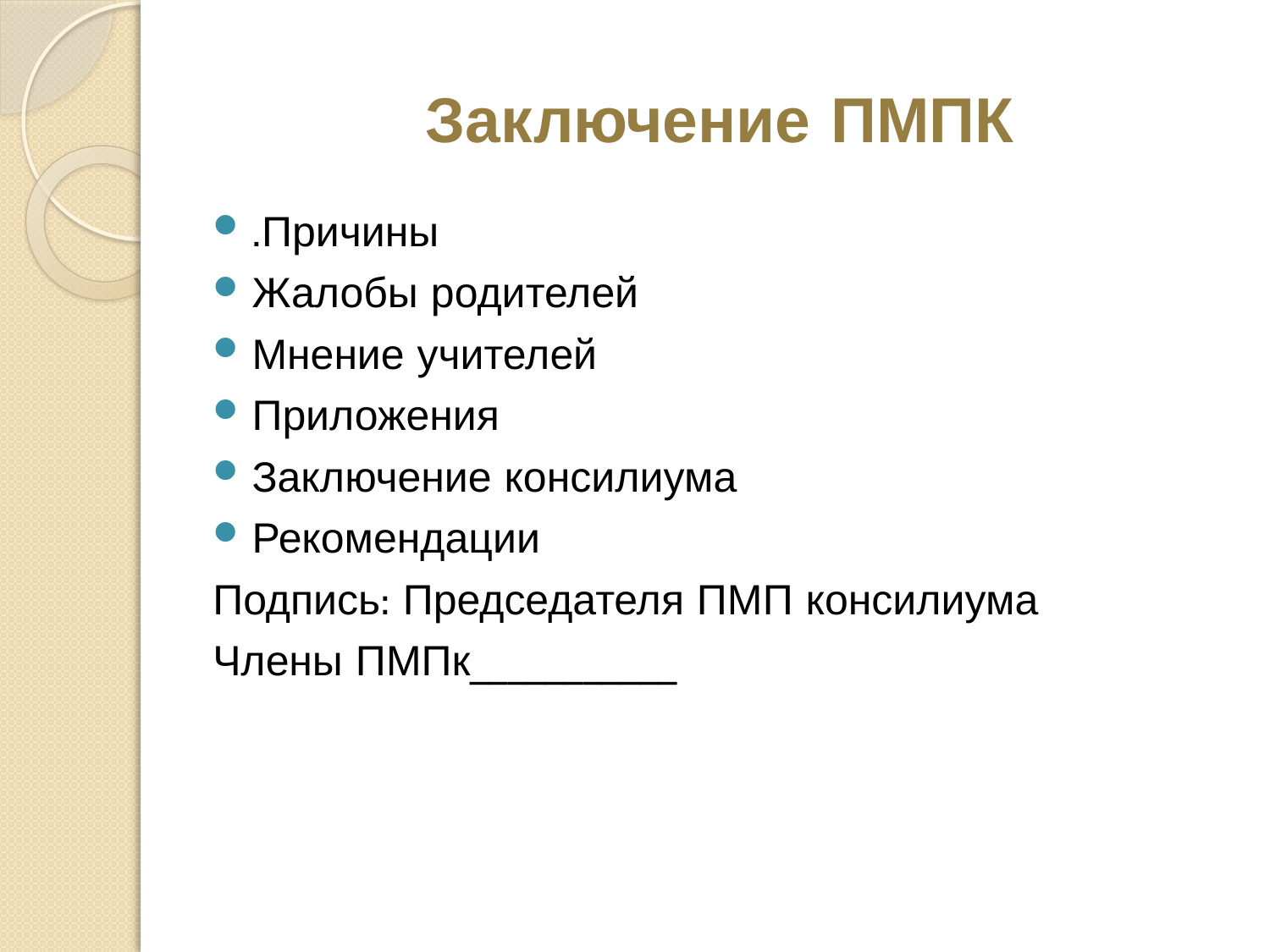

# Заключение ПМПК

.Причины
Жалобы родителей
Мнение учителей
Приложения
Заключение консилиума
Рекомендации
Подпись: Председателя ПМП консилиума
Члены ПМПк___________